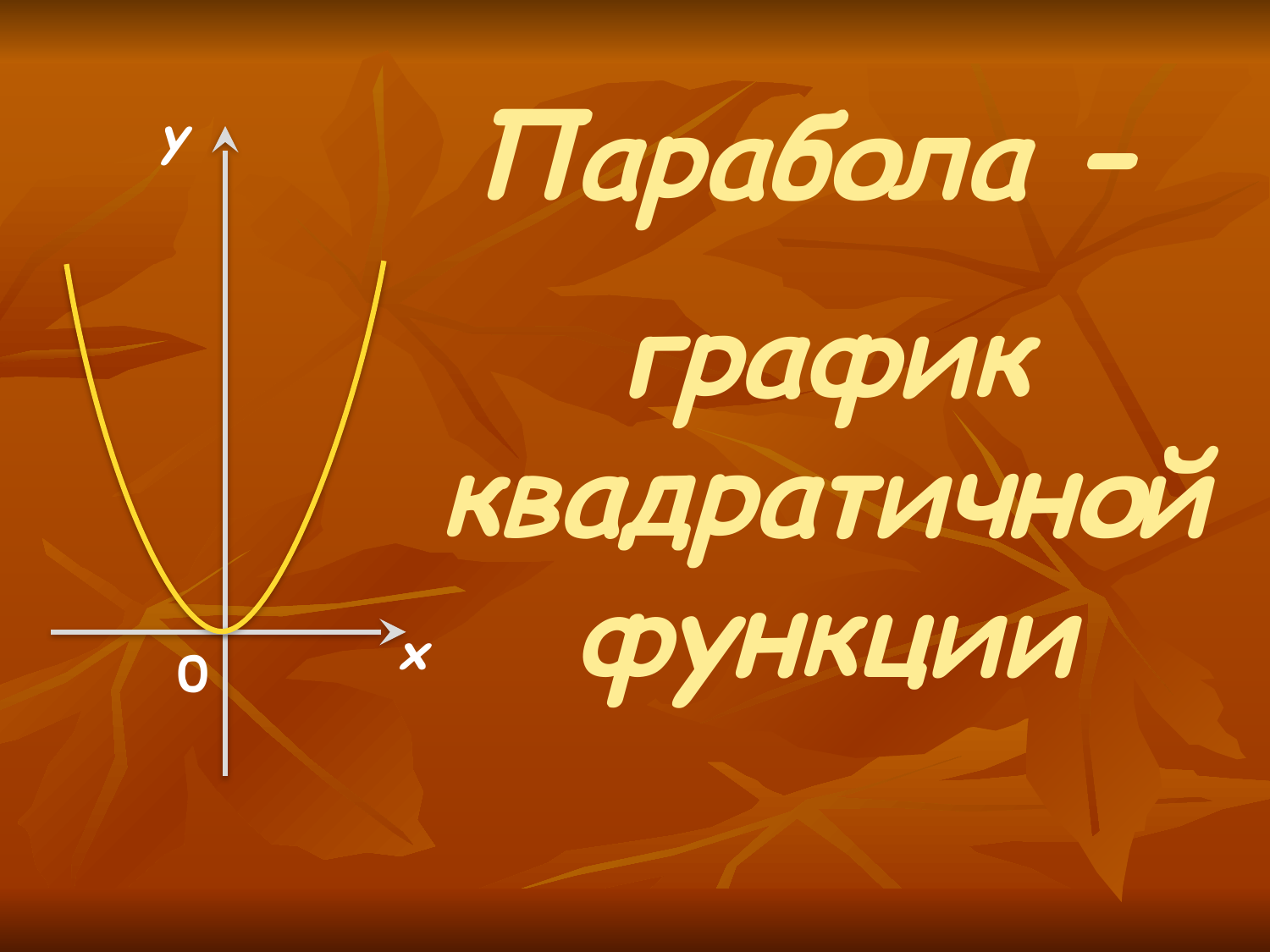

Парабола –
график квадратичной функции
y

x
0